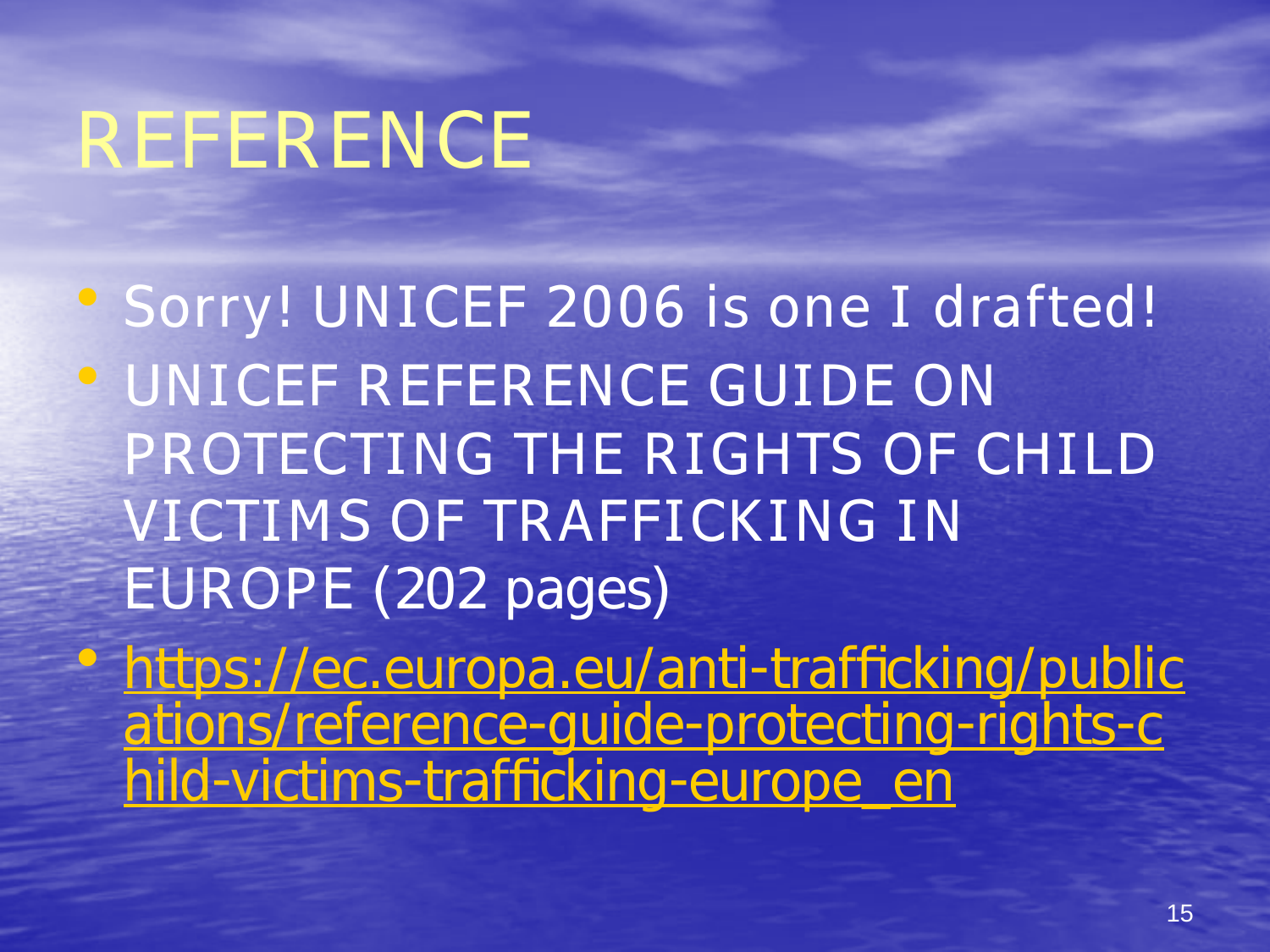

# REFERENCE
Sorry! UNICEF 2006 is one I drafted!
UNICEF REFERENCE GUIDE ON PROTECTING THE RIGHTS OF CHILD VICTIMS OF TRAFFICKING IN EUROPE (202 pages)
https://ec.europa.eu/anti-trafficking/publications/reference-guide-protecting-rights-child-victims-trafficking-europe_en

15